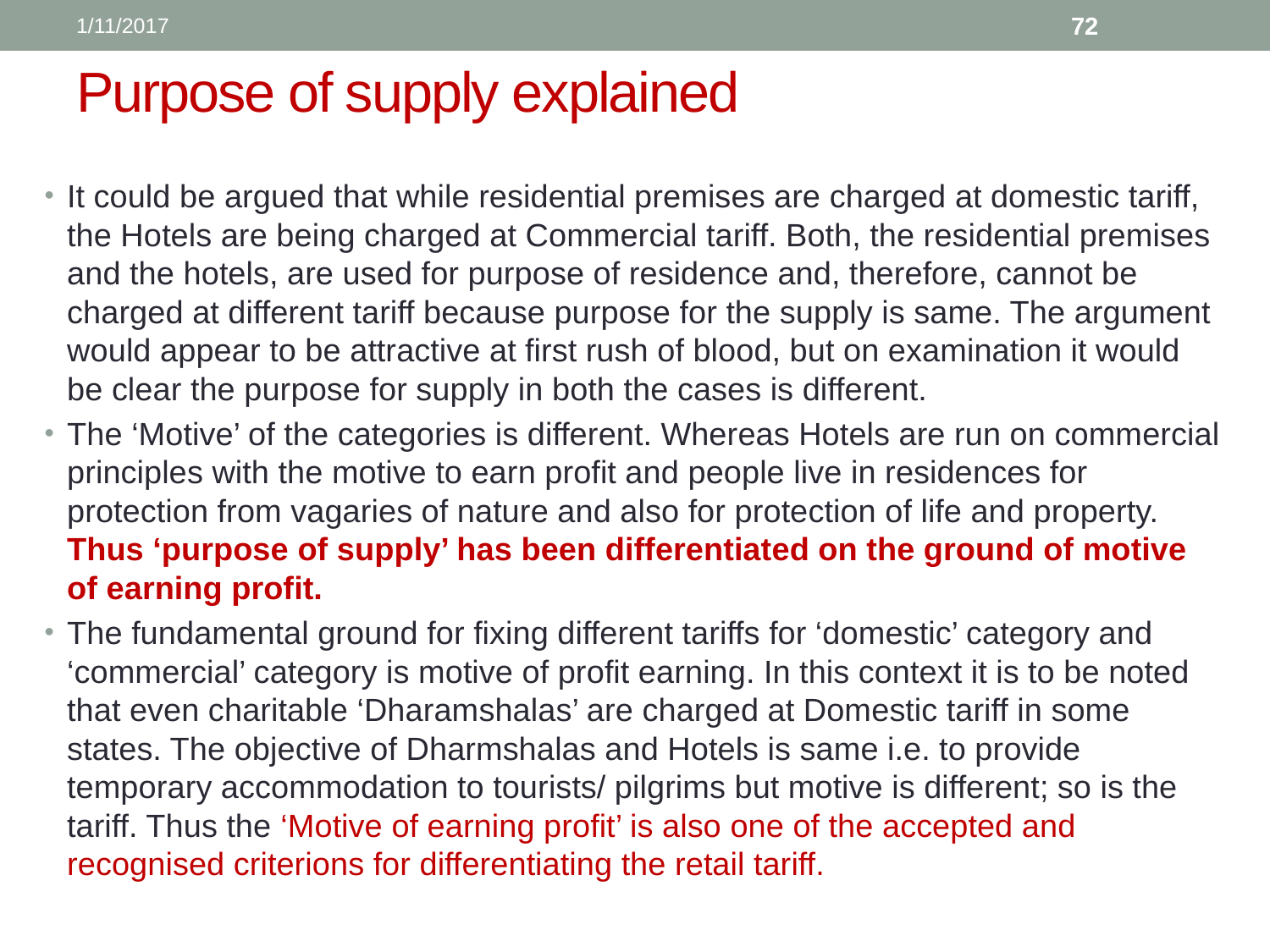

# Purpose of supply explained
1/11/2017
72
It could be argued that while residential premises are charged at domestic tariff, the Hotels are being charged at Commercial tariff. Both, the residential premises and the hotels, are used for purpose of residence and, therefore, cannot be charged at different tariff because purpose for the supply is same. The argument would appear to be attractive at first rush of blood, but on examination it would be clear the purpose for supply in both the cases is different.
The ‘Motive’ of the categories is different. Whereas Hotels are run on commercial principles with the motive to earn profit and people live in residences for protection from vagaries of nature and also for protection of life and property. Thus ‘purpose of supply’ has been differentiated on the ground of motive of earning profit.
The fundamental ground for fixing different tariffs for ‘domestic’ category and ‘commercial’ category is motive of profit earning. In this context it is to be noted that even charitable ‘Dharamshalas’ are charged at Domestic tariff in some states. The objective of Dharmshalas and Hotels is same i.e. to provide temporary accommodation to tourists/ pilgrims but motive is different; so is the tariff. Thus the ‘Motive of earning profit’ is also one of the accepted and recognised criterions for differentiating the retail tariff.